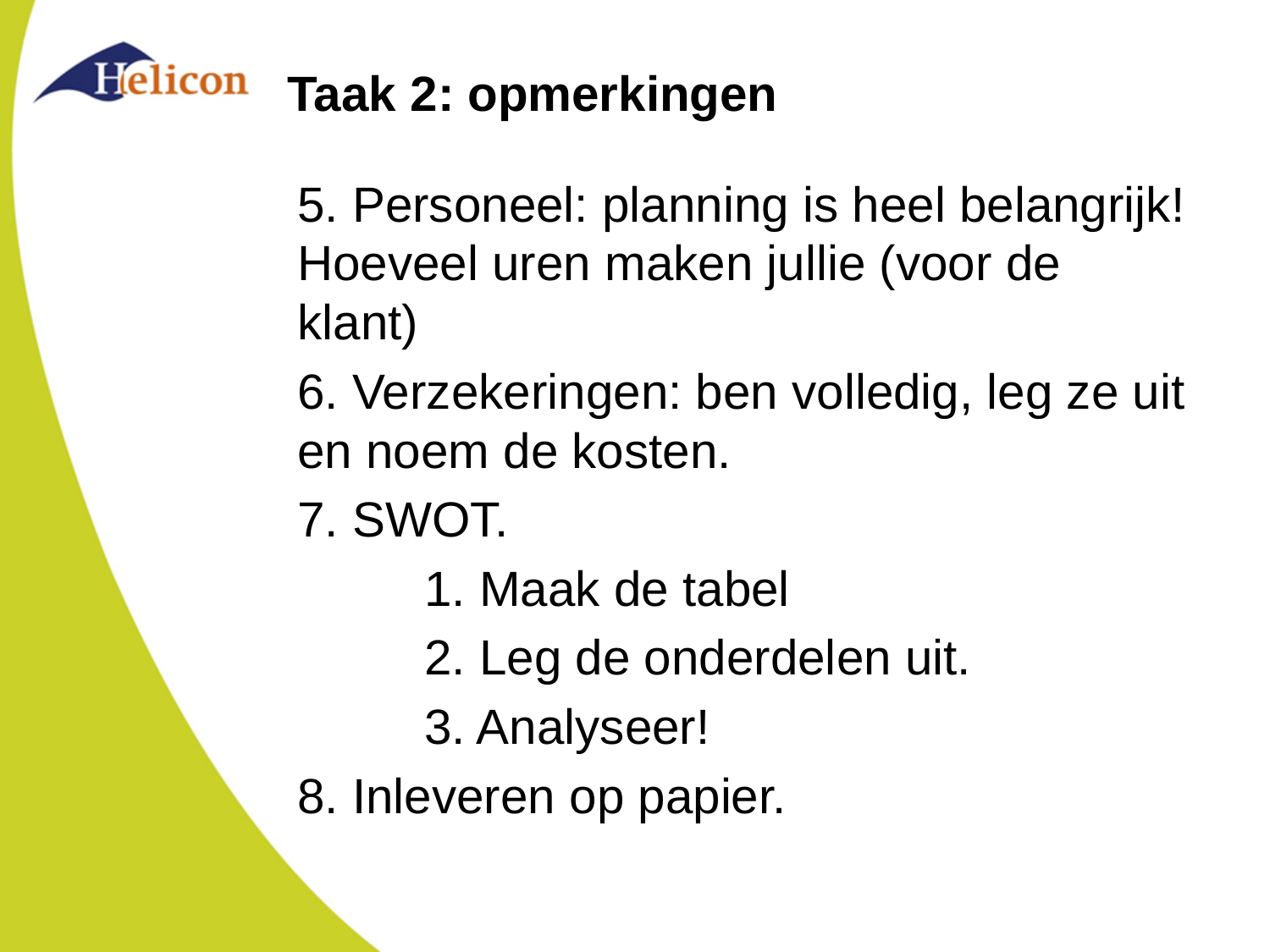

# Taak 2: opmerkingen
5. Personeel: planning is heel belangrijk! Hoeveel uren maken jullie (voor de klant)
6. Verzekeringen: ben volledig, leg ze uit en noem de kosten.
7. SWOT.
	1. Maak de tabel
	2. Leg de onderdelen uit.
	3. Analyseer!
8. Inleveren op papier.